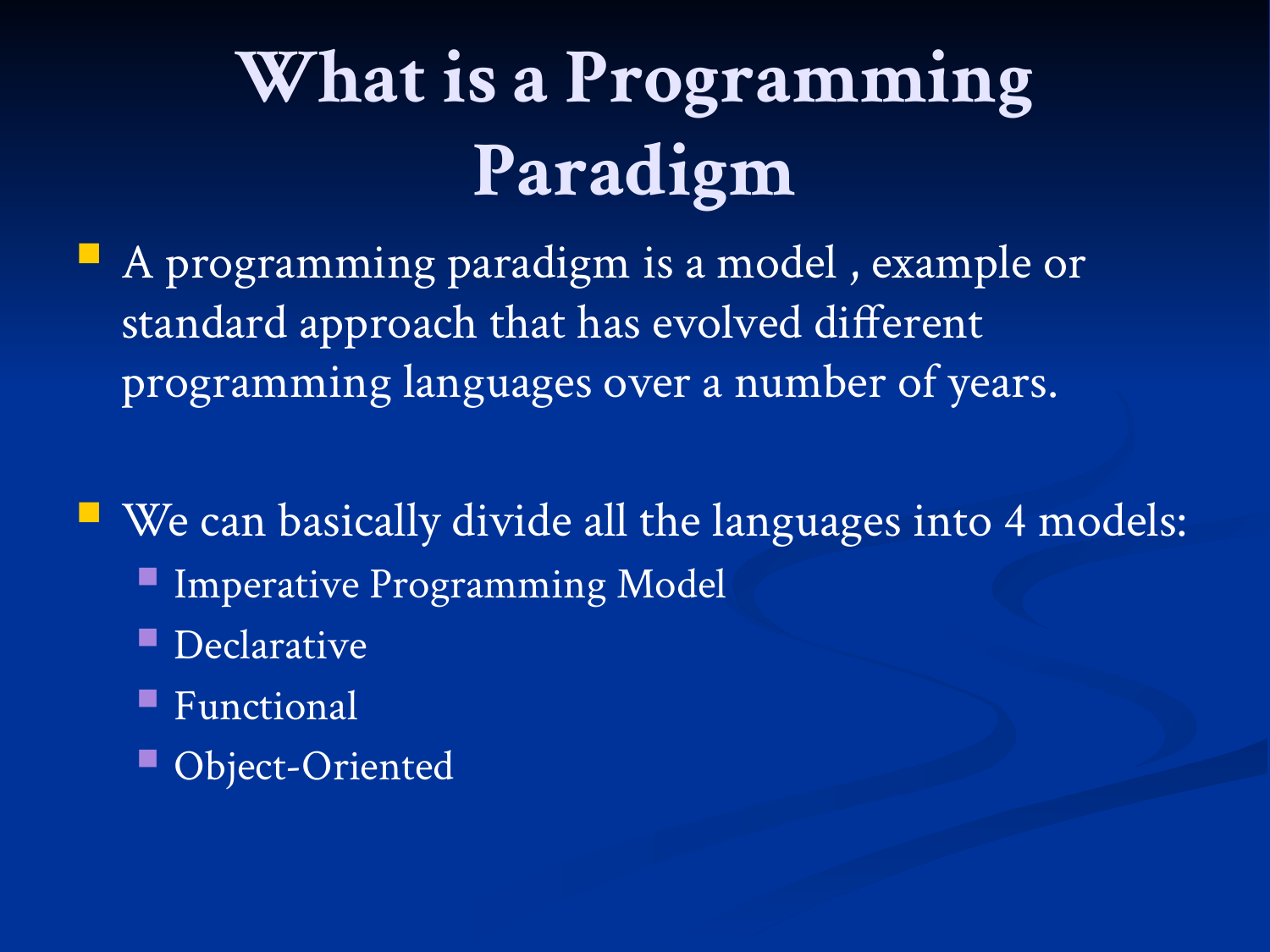

# What is a Programming Paradigm
A programming paradigm is a model , example or standard approach that has evolved different programming languages over a number of years.

We can basically divide all the languages into 4 models:
Imperative Programming Model
Declarative
Functional
Object-Oriented